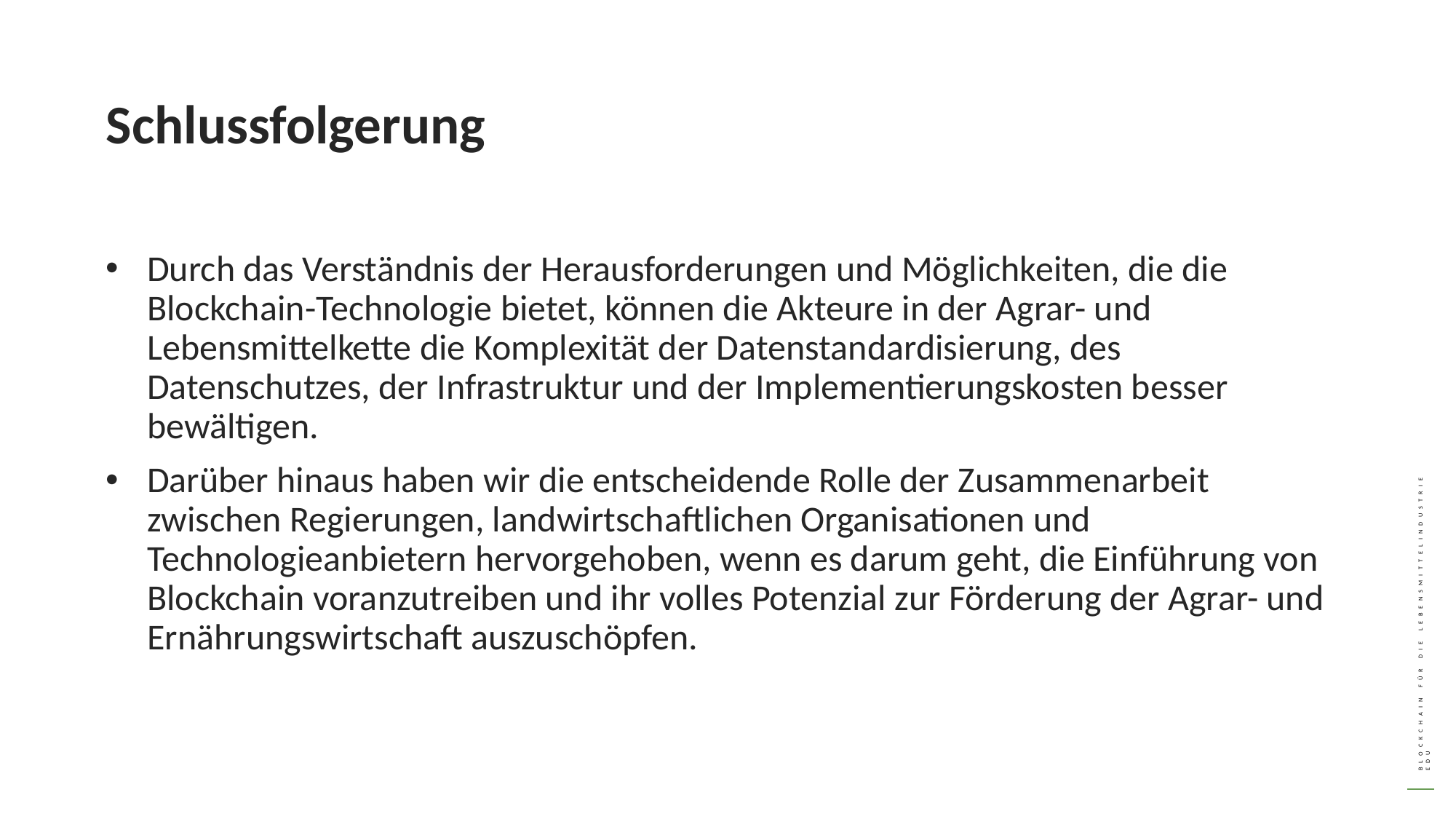

Schlussfolgerung
Durch das Verständnis der Herausforderungen und Möglichkeiten, die die Blockchain-Technologie bietet, können die Akteure in der Agrar- und Lebensmittelkette die Komplexität der Datenstandardisierung, des Datenschutzes, der Infrastruktur und der Implementierungskosten besser bewältigen.
Darüber hinaus haben wir die entscheidende Rolle der Zusammenarbeit zwischen Regierungen, landwirtschaftlichen Organisationen und Technologieanbietern hervorgehoben, wenn es darum geht, die Einführung von Blockchain voranzutreiben und ihr volles Potenzial zur Förderung der Agrar- und Ernährungswirtschaft auszuschöpfen.